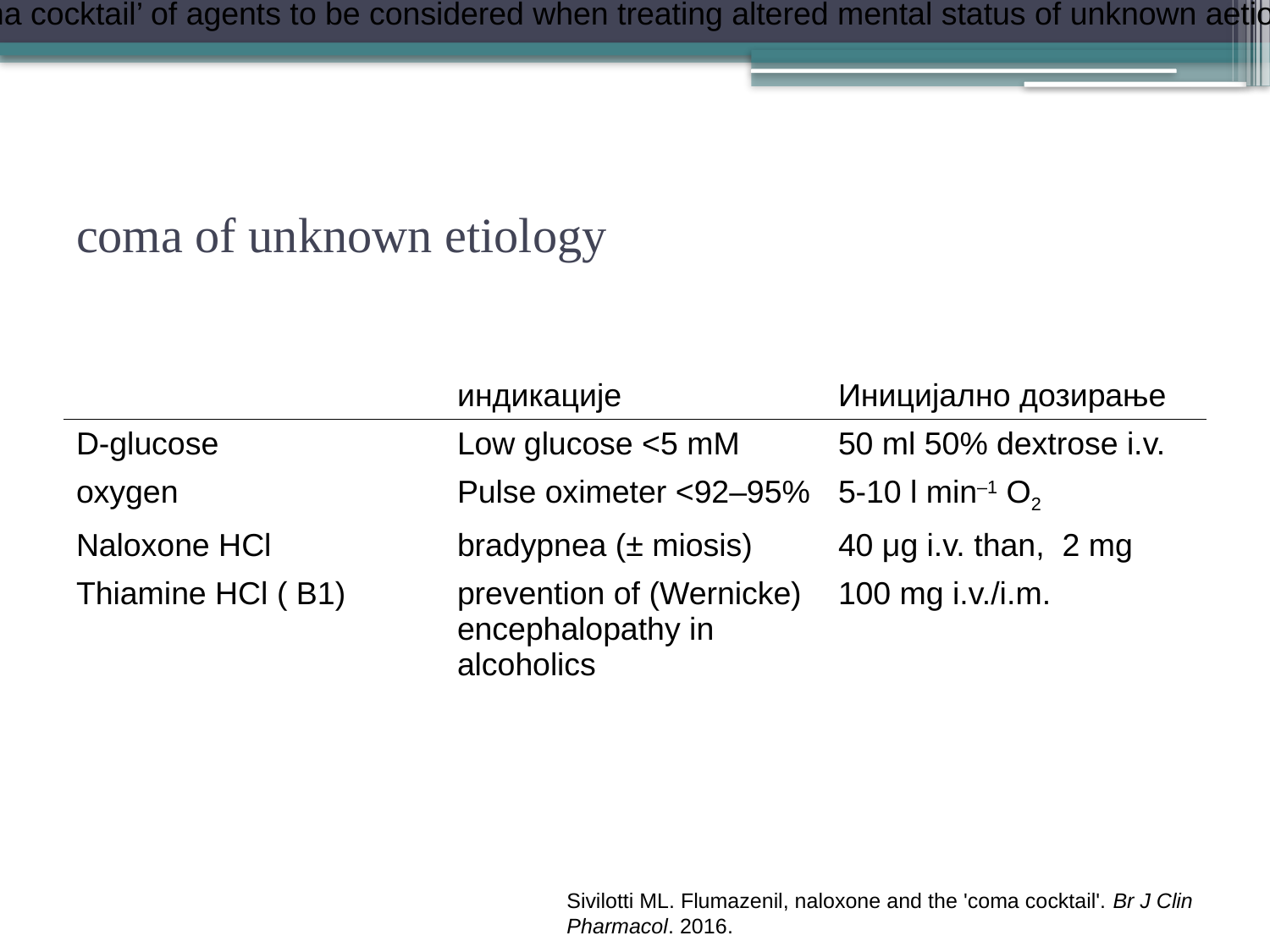

Coma cocktail’ of agents to be considered when treating altered mental status of unknown aetiology

# coma of unknown etiology
|  | индикације | Иницијално дозирање |
| --- | --- | --- |
| D‐glucose | Low glucose <5 mM | 50 ml 50% dextrose i.v. |
| oxygen | Pulse oximeter <92–95% | 5‐10 l min–1 O2 |
| Naloxone HCl | bradypnea (± miosis) | 40 μg i.v. than, 2 mg |
| Thiamine HCl ( B1) | prevention of (Wernicke) encephalopathy in alcoholics | 100 mg i.v./i.m. |
Sivilotti ML. Flumazenil, naloxone and the 'coma cocktail'. Br J Clin Pharmacol. 2016.